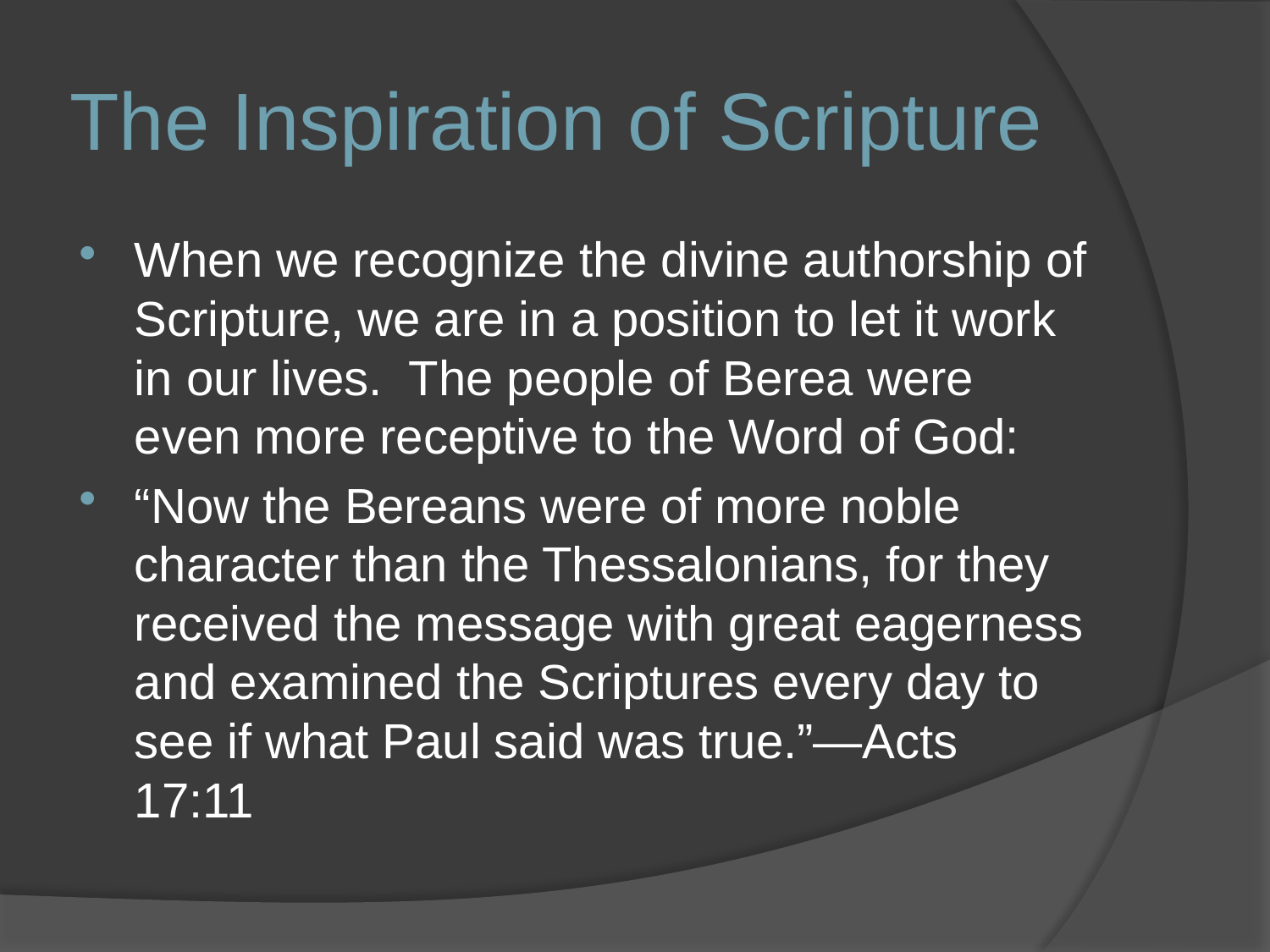

# The Inspiration of Scripture
When we recognize the divine authorship of Scripture, we are in a position to let it work in our lives.  The people of Berea were even more receptive to the Word of God:
“Now the Bereans were of more noble character than the Thessalonians, for they received the message with great eagerness and examined the Scriptures every day to see if what Paul said was true.”—Acts 17:11